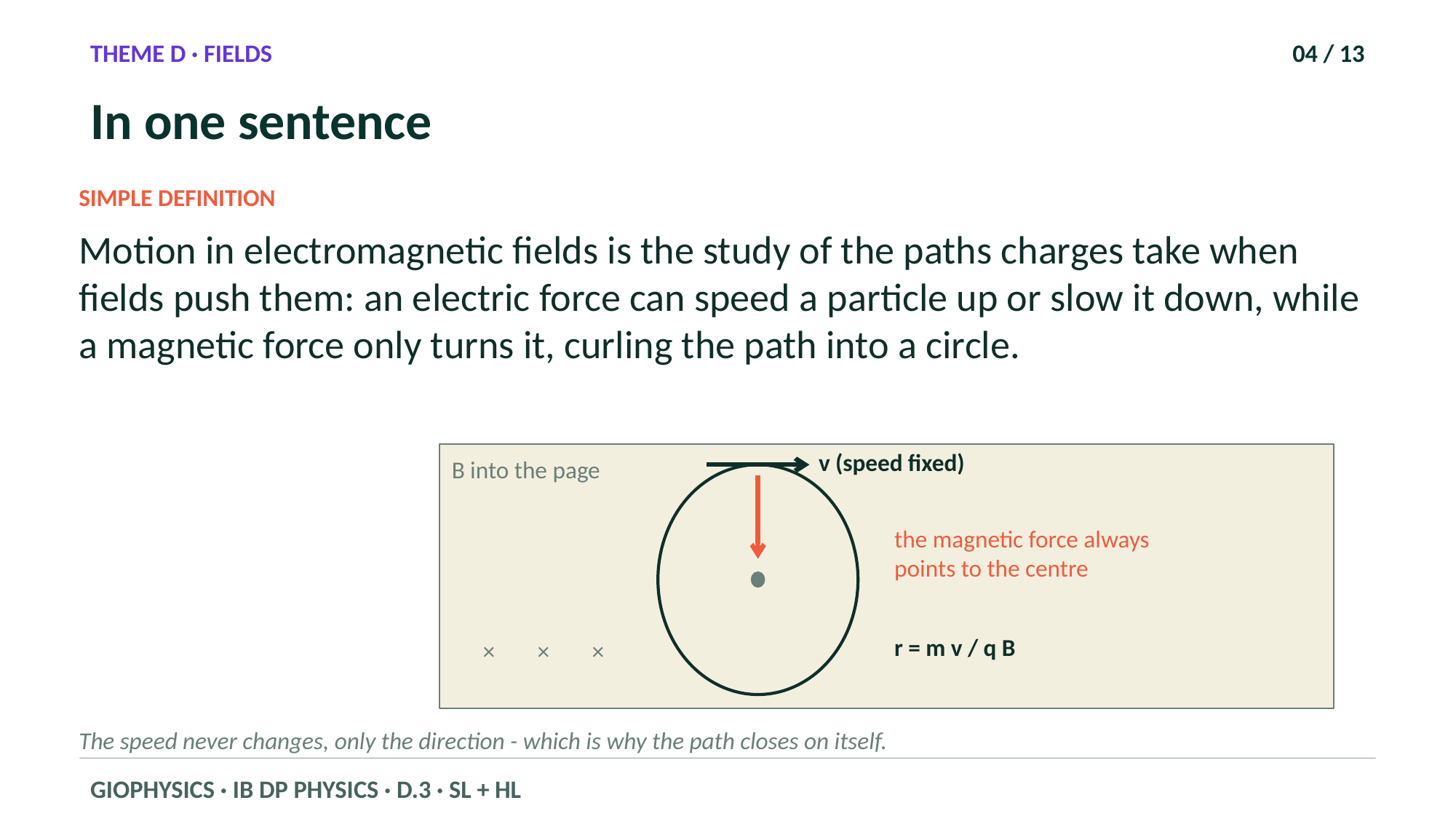

THEME D · FIELDS
04 / 13
In one sentence
SIMPLE DEFINITION
Motion in electromagnetic fields is the study of the paths charges take when fields push them: an electric force can speed a particle up or slow it down, while a magnetic force only turns it, curling the path into a circle.

v (speed fixed)
B into the page

the magnetic force always points to the centre

r = m v / q B
×
×
×
The speed never changes, only the direction - which is why the path closes on itself.

GIOPHYSICS · IB DP PHYSICS · D.3 · SL + HL